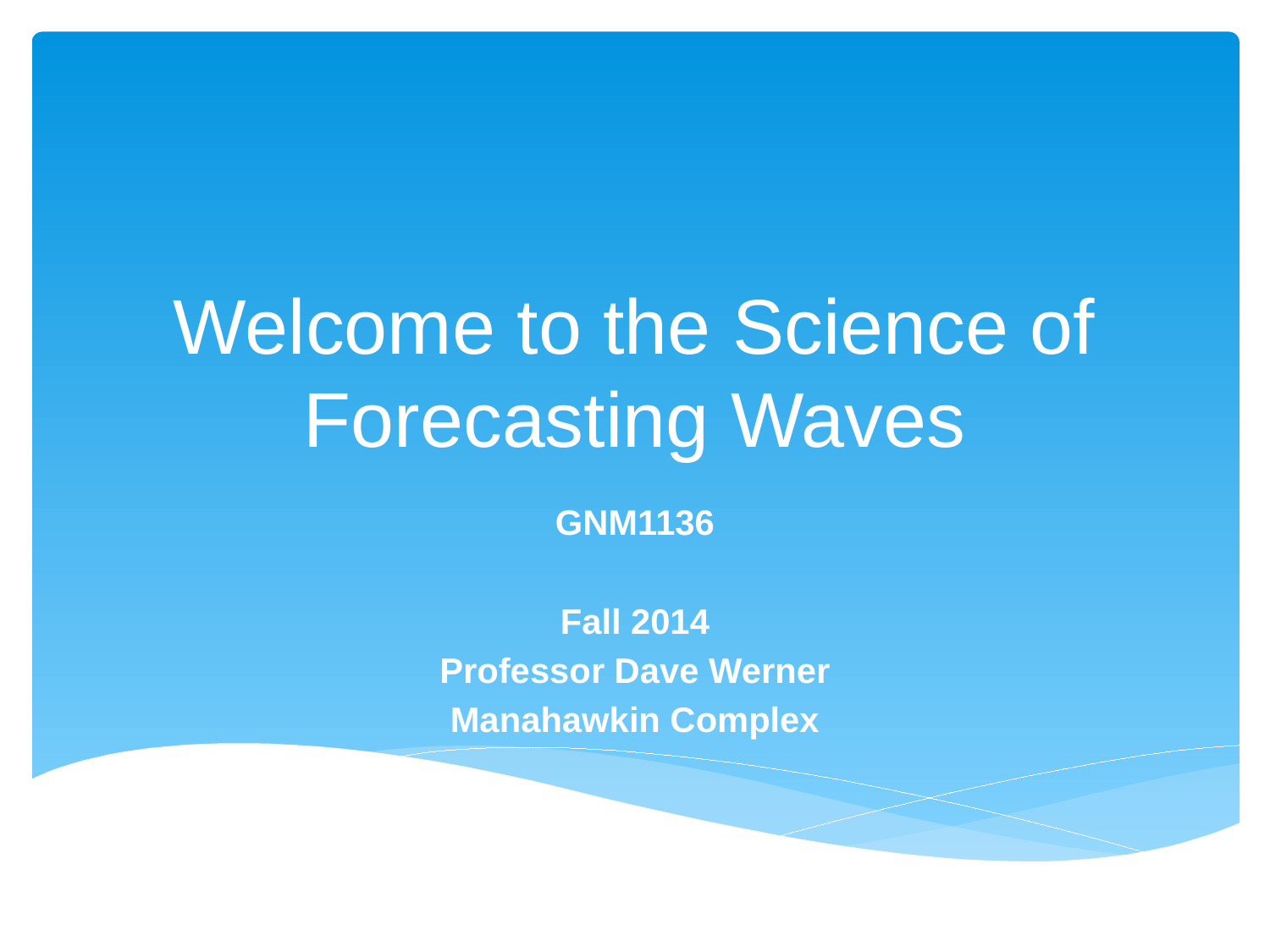

# Welcome to the Science of Forecasting Waves
GNM1136

Fall 2014
Professor Dave Werner
Manahawkin Complex